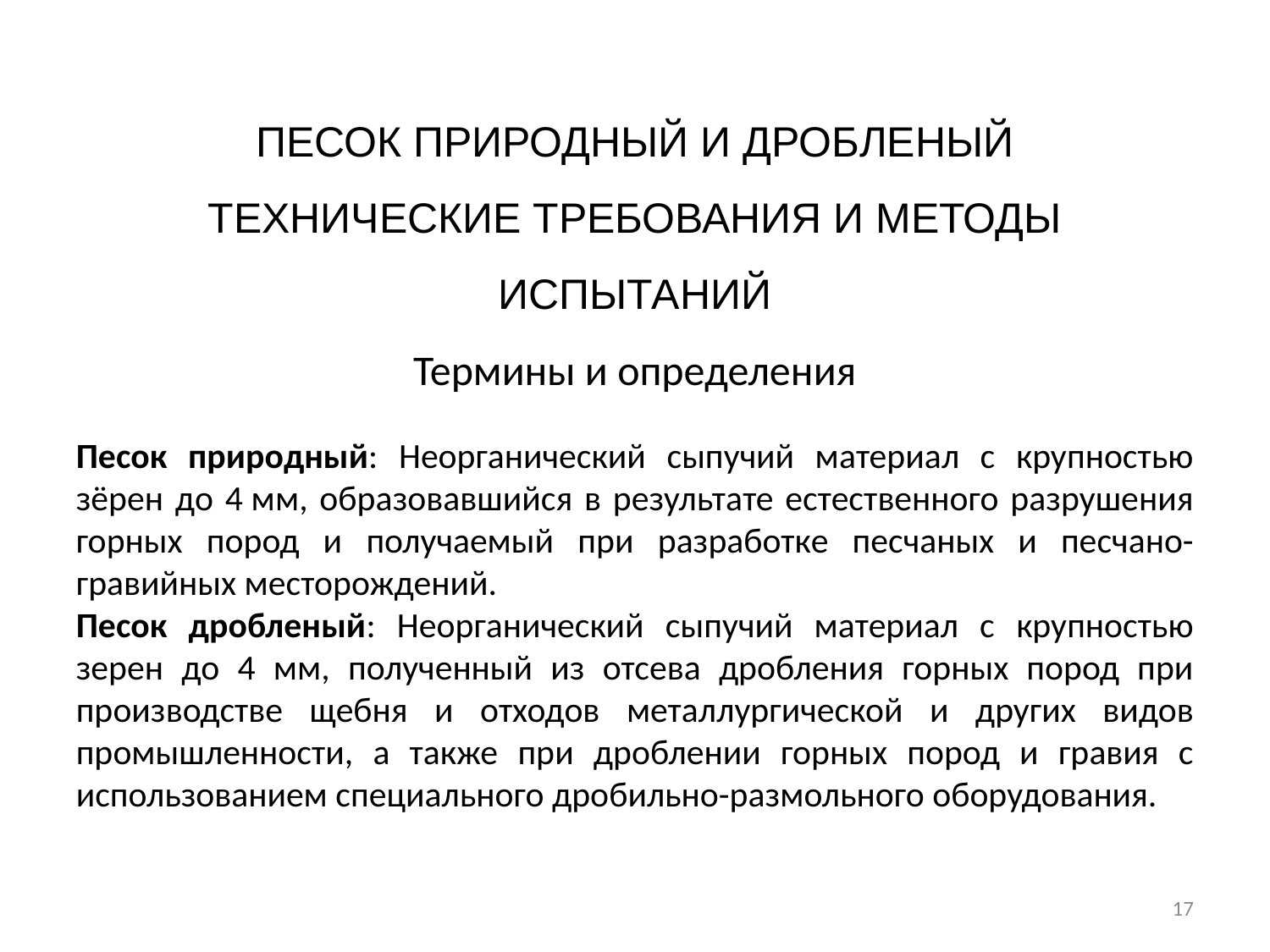

# Песок природный и дробленый Технические требования и методы испытаний Термины и определения

Песок природный: Неорганический сыпучий материал с крупностью зёрен до 4 мм, образовавшийся в результате естественного разрушения горных пород и получаемый при разработке песчаных и песчано-гравийных месторождений.
Песок дробленый: Неорганический сыпучий материал с крупностью зерен до 4 мм, полученный из отсева дробления горных пород при производстве щебня и отходов металлургической и других видов промышленности, а также при дроблении горных пород и гравия с использованием специального дробильно-размольного оборудования.
17